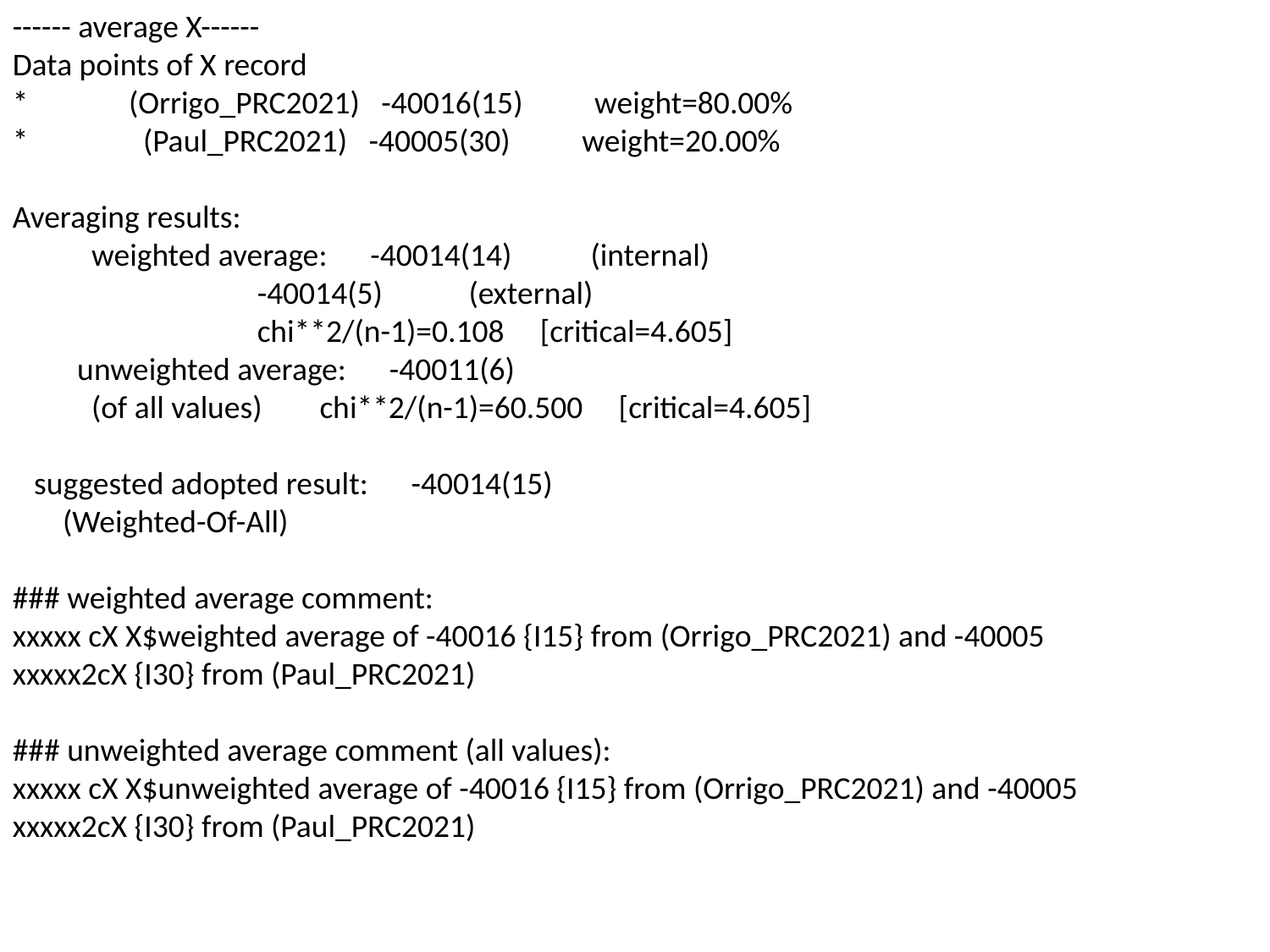

------ average X------
Data points of X record
*              (Orrigo_PRC2021)   -40016(15)          weight=80.00%
*                (Paul_PRC2021)   -40005(30)          weight=20.00%

Averaging results:
           weighted average:      -40014(14)           (internal)
                                  -40014(5)            (external)
                                  chi**2/(n-1)=0.108     [critical=4.605]
         unweighted average:      -40011(6)
           (of all values)        chi**2/(n-1)=60.500     [critical=4.605]

   suggested adopted result:      -40014(15)
       (Weighted-Of-All)

### weighted average comment:
xxxxx cX X$weighted average of -40016 {I15} from (Orrigo_PRC2021) and -40005
xxxxx2cX {I30} from (Paul_PRC2021)

### unweighted average comment (all values):
xxxxx cX X$unweighted average of -40016 {I15} from (Orrigo_PRC2021) and -40005
xxxxx2cX {I30} from (Paul_PRC2021)